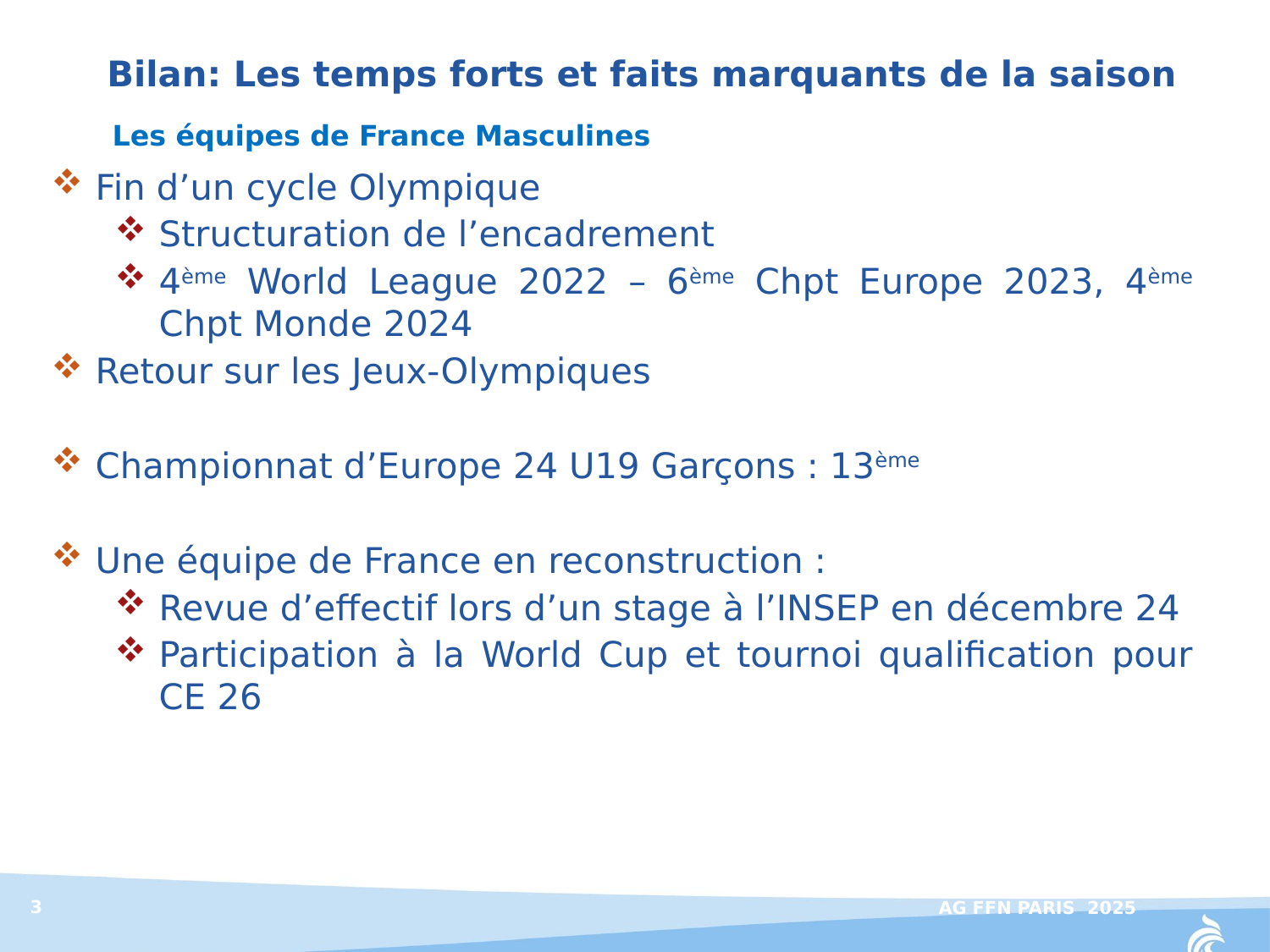

Bilan: Les temps forts et faits marquants de la saison

Les équipes de France Masculines
Fin d’un cycle Olympique
Structuration de l’encadrement
4ème World League 2022 – 6ème Chpt Europe 2023, 4ème Chpt Monde 2024
Retour sur les Jeux-Olympiques

Championnat d’Europe 24 U19 Garçons : 13ème

Une équipe de France en reconstruction :
Revue d’effectif lors d’un stage à l’INSEP en décembre 24
Participation à la World Cup et tournoi qualification pour CE 26